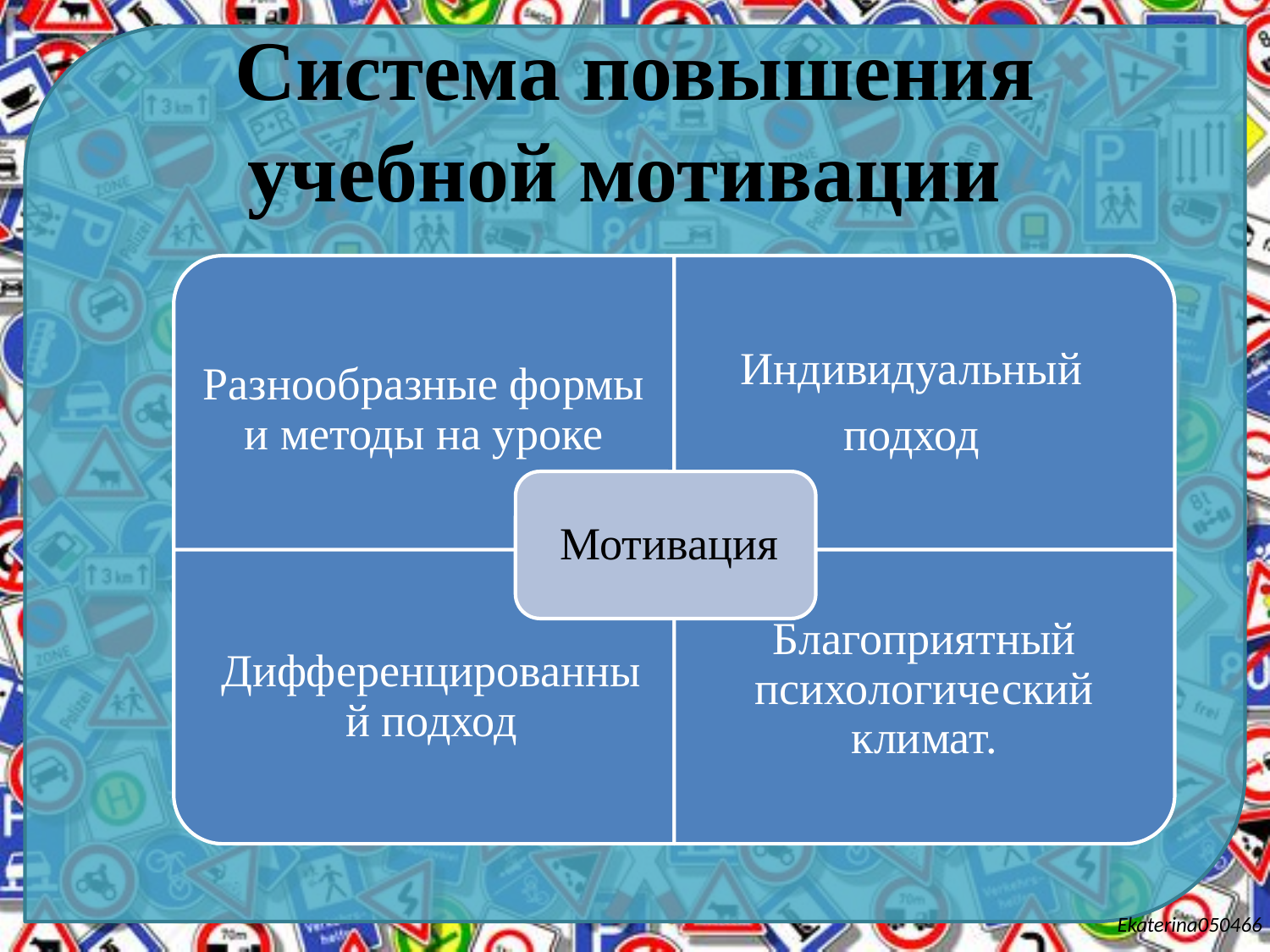

# Система повышения учебной мотивации
Разнообразные формы и методы на уроке
Индивидуальный
подход
Дифференцированный подход
Благоприятный психологический климат.
Мотивация